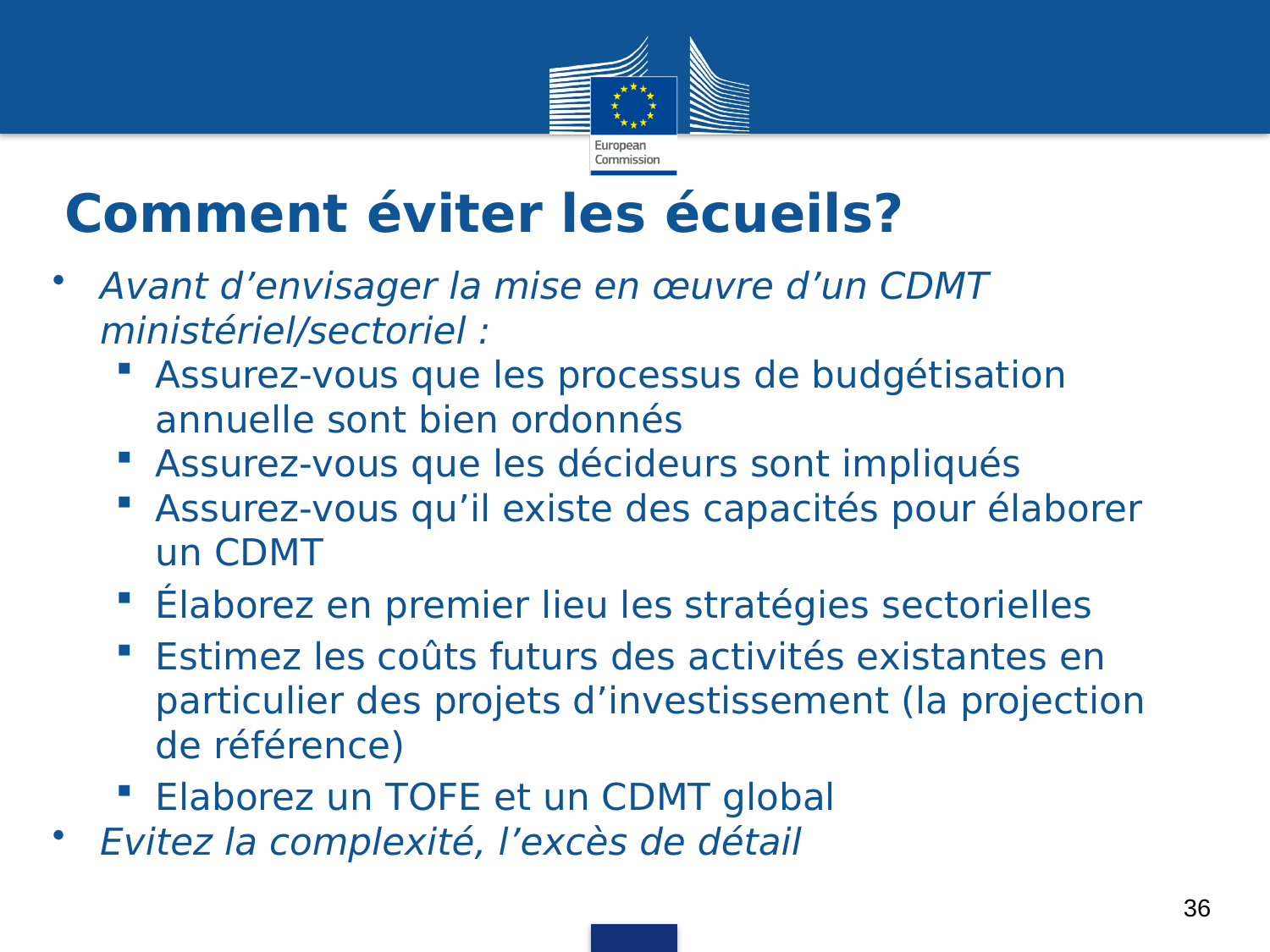

# Comment éviter les écueils?
Avant d’envisager la mise en œuvre d’un CDMT ministériel/sectoriel :
Assurez-vous que les processus de budgétisation annuelle sont bien ordonnés
Assurez-vous que les décideurs sont impliqués
Assurez-vous qu’il existe des capacités pour élaborer un CDMT
Élaborez en premier lieu les stratégies sectorielles
Estimez les coûts futurs des activités existantes en particulier des projets d’investissement (la projection de référence)
Elaborez un TOFE et un CDMT global
Evitez la complexité, l’excès de détail

36